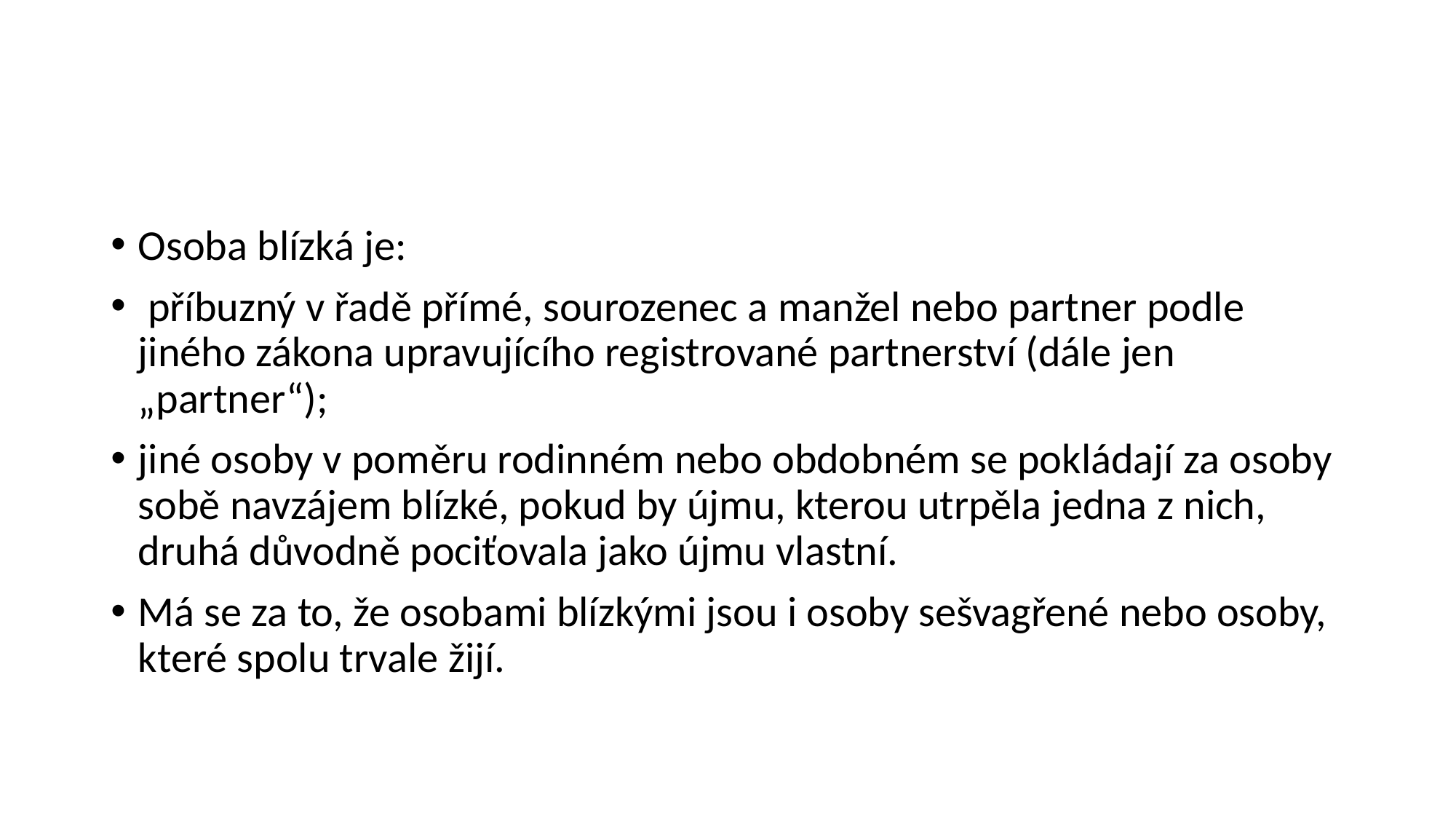

#
Osoba blízká je:
 příbuzný v řadě přímé, sourozenec a manžel nebo partner podle jiného zákona upravujícího registrované partnerství (dále jen „partner“);
jiné osoby v poměru rodinném nebo obdobném se pokládají za osoby sobě navzájem blízké, pokud by újmu, kterou utrpěla jedna z nich, druhá důvodně pociťovala jako újmu vlastní.
Má se za to, že osobami blízkými jsou i osoby sešvagřené nebo osoby, které spolu trvale žijí.